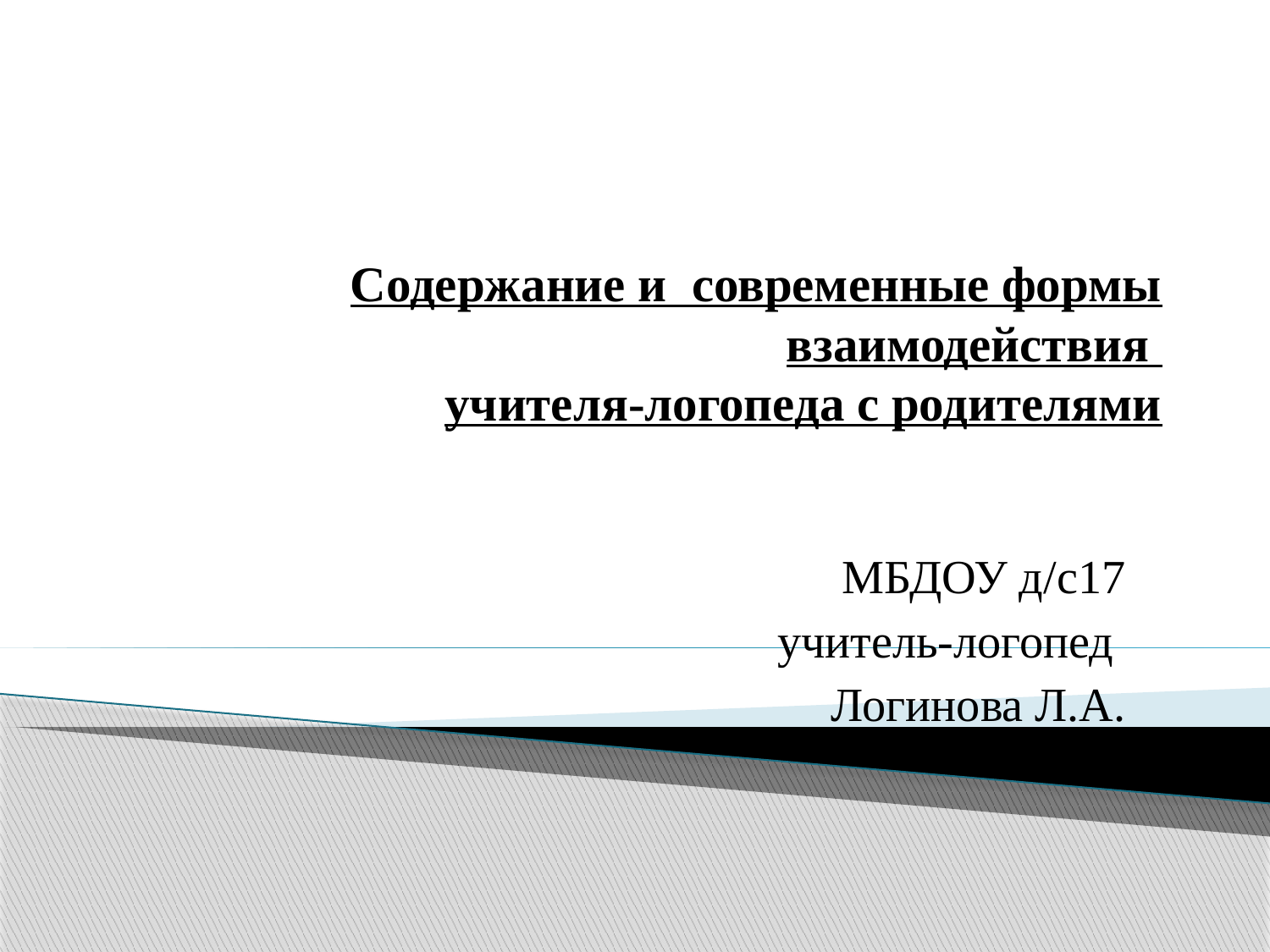

# Содержание и  современные формы взаимодействия учителя-логопеда с родителями
  МБДОУ д/с17
  учитель-логопед
Логинова Л.А.